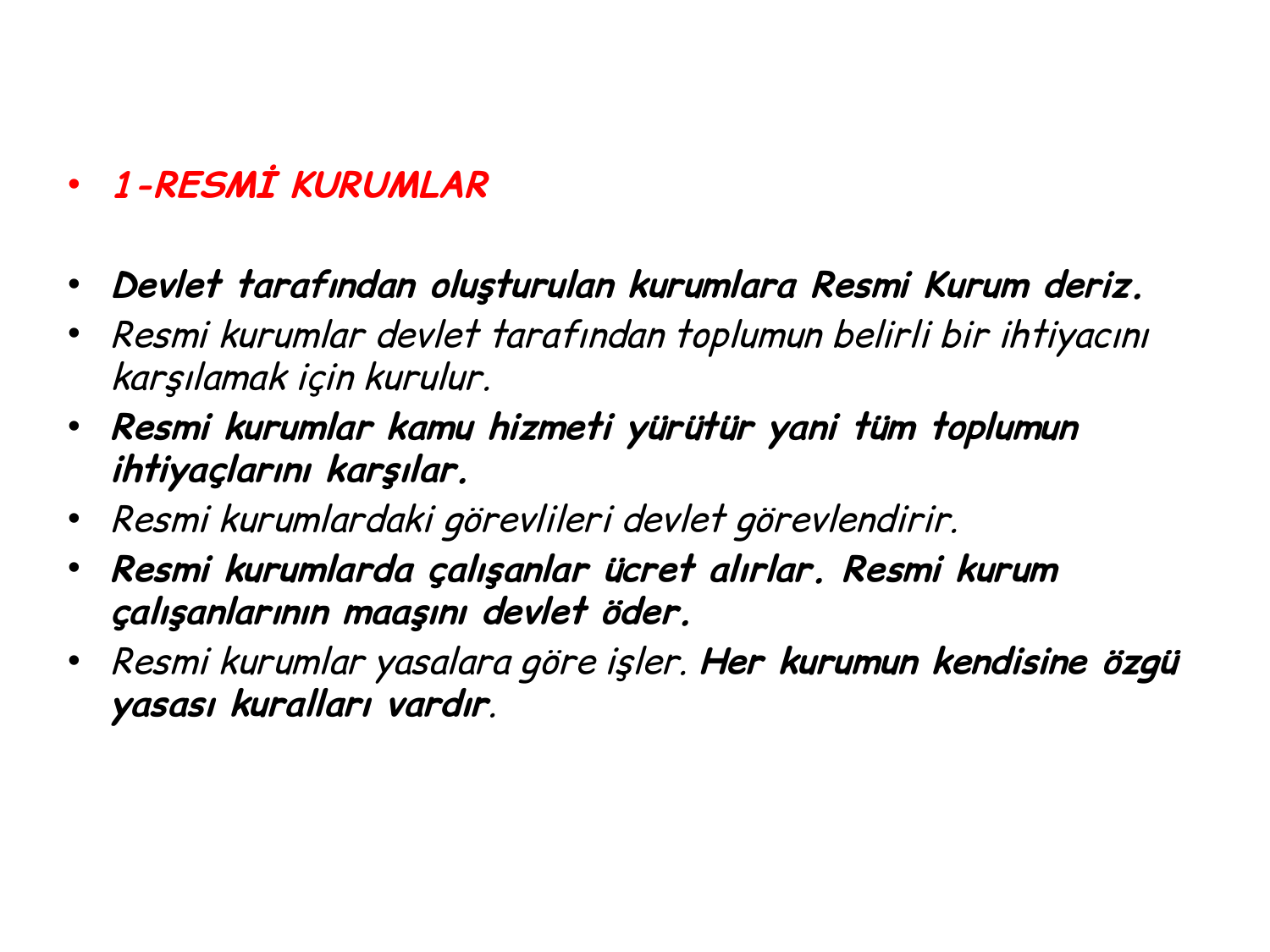

1-RESMİ KURUMLAR

Devlet tarafından oluşturulan kurumlara Resmi Kurum deriz.
Resmi kurumlar devlet tarafından toplumun belirli bir ihtiyacını karşılamak için kurulur.
Resmi kurumlar kamu hizmeti yürütür yani tüm toplumun ihtiyaçlarını karşılar.
Resmi kurumlardaki görevlileri devlet görevlendirir.
Resmi kurumlarda çalışanlar ücret alırlar. Resmi kurum çalışanlarının maaşını devlet öder.
Resmi kurumlar yasalara göre işler. Her kurumun kendisine özgü yasası kuralları vardır.